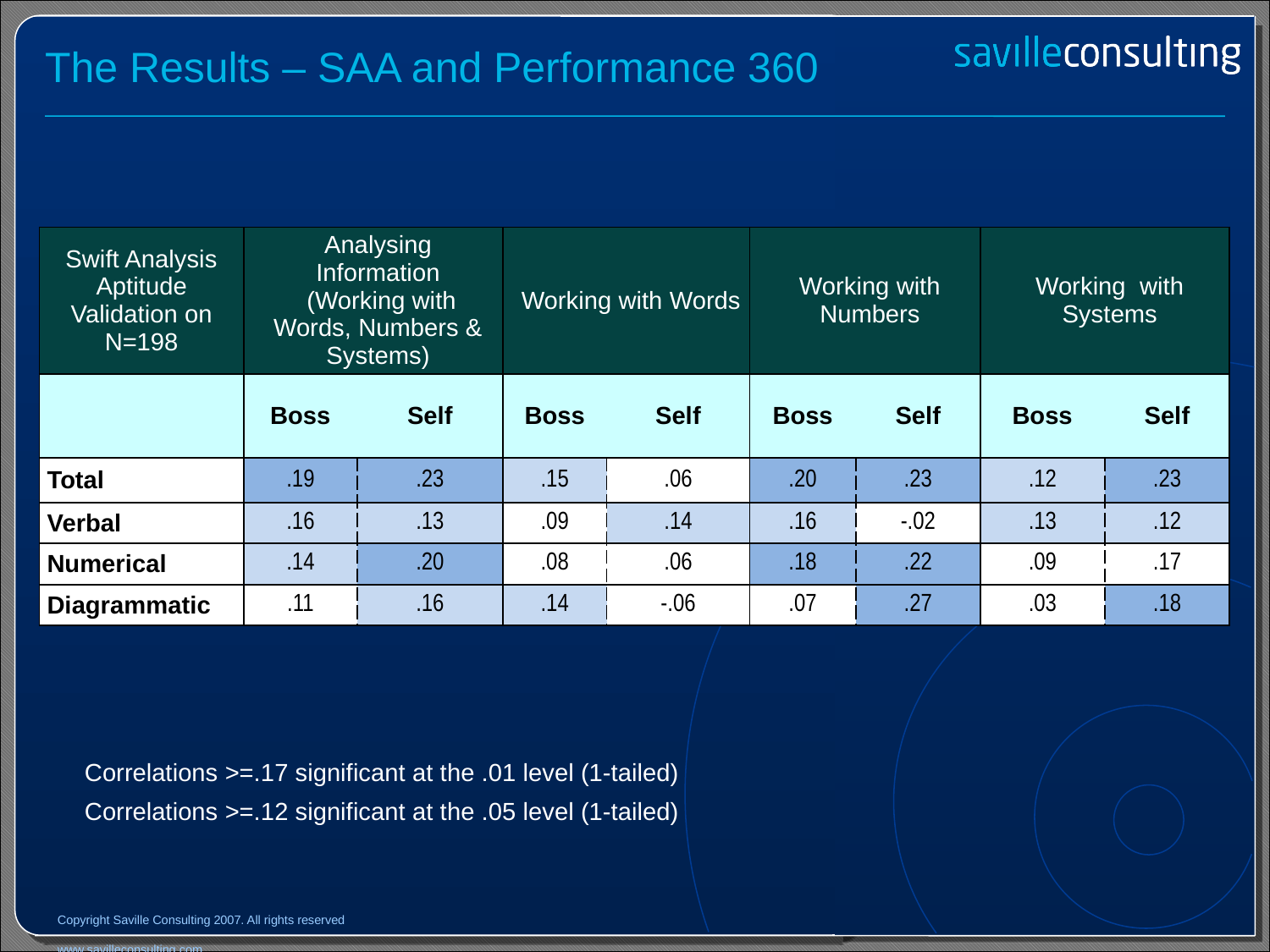

# The Results – SAA and Performance 360
| Swift Analysis Aptitude Validation on N=198 | Analysing Information (Working with Words, Numbers & Systems) |  | Working with Words |  | Working with Numbers |  | Working with Systems |  |
| --- | --- | --- | --- | --- | --- | --- | --- | --- |
|  | Boss | Self | Boss | Self | Boss | Self | Boss | Self |
| Total | .19 | .23 | .15 | .06 | .20 | .23 | .12 | .23 |
| Verbal | .16 | .13 | .09 | .14 | .16 | -.02 | .13 | .12 |
| Numerical | .14 | .20 | .08 | .06 | .18 | .22 | .09 | .17 |
| Diagrammatic | .11 | .16 | .14 | -.06 | .07 | .27 | .03 | .18 |
Correlations >=.17 significant at the .01 level (1-tailed)
Correlations >=.12 significant at the .05 level (1-tailed)